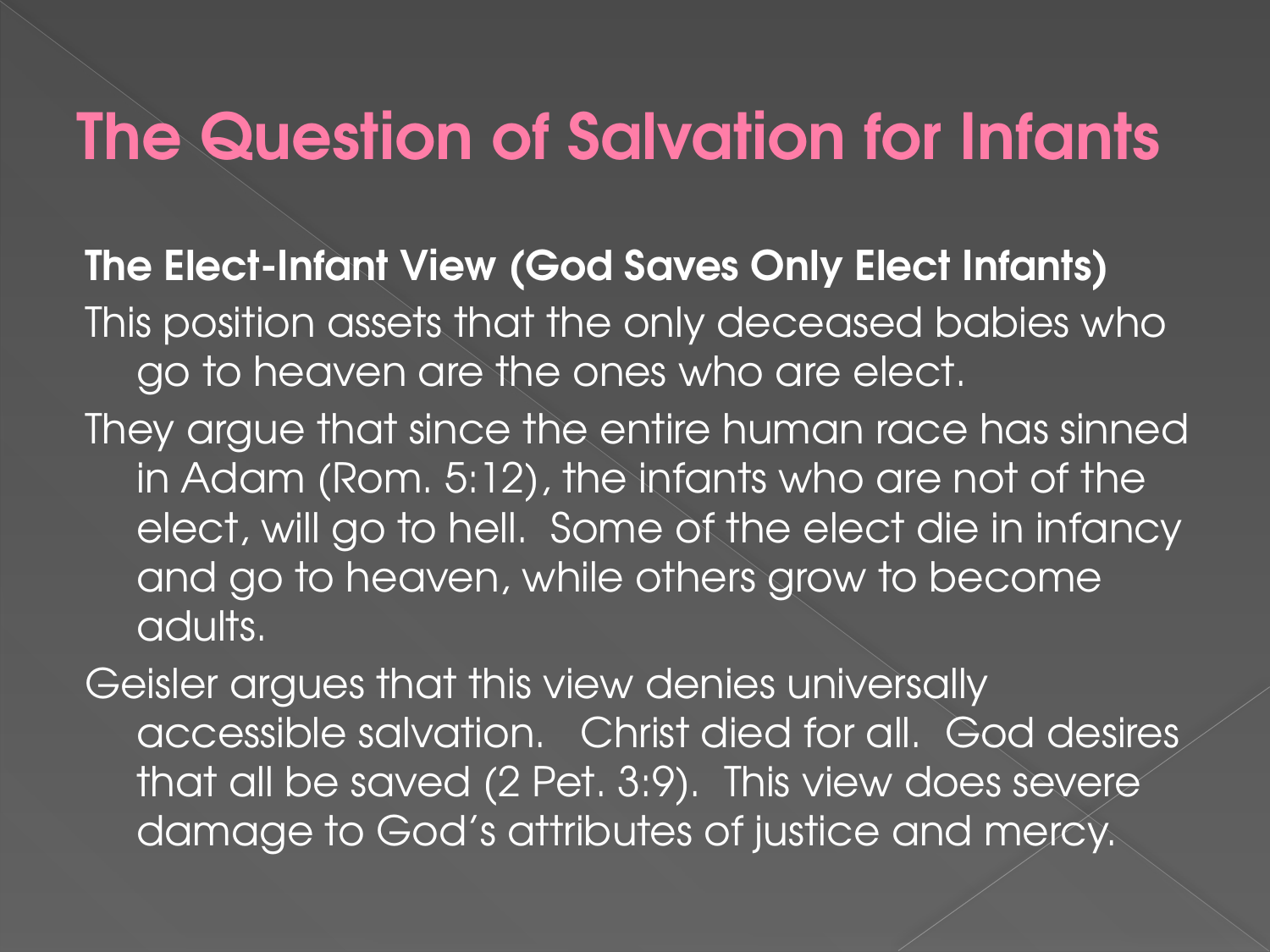

# The Question of Salvation for Infants
The Elect-Infant View (God Saves Only Elect Infants)
This position assets that the only deceased babies who go to heaven are the ones who are elect.
They argue that since the entire human race has sinned in Adam (Rom. 5:12), the infants who are not of the elect, will go to hell.  Some of the elect die in infancy and go to heaven, while others grow to become adults.
Geisler argues that this view denies universally accessible salvation.   Christ died for all.  God desires that all be saved (2 Pet. 3:9).  This view does severe damage to God’s attributes of justice and mercy.